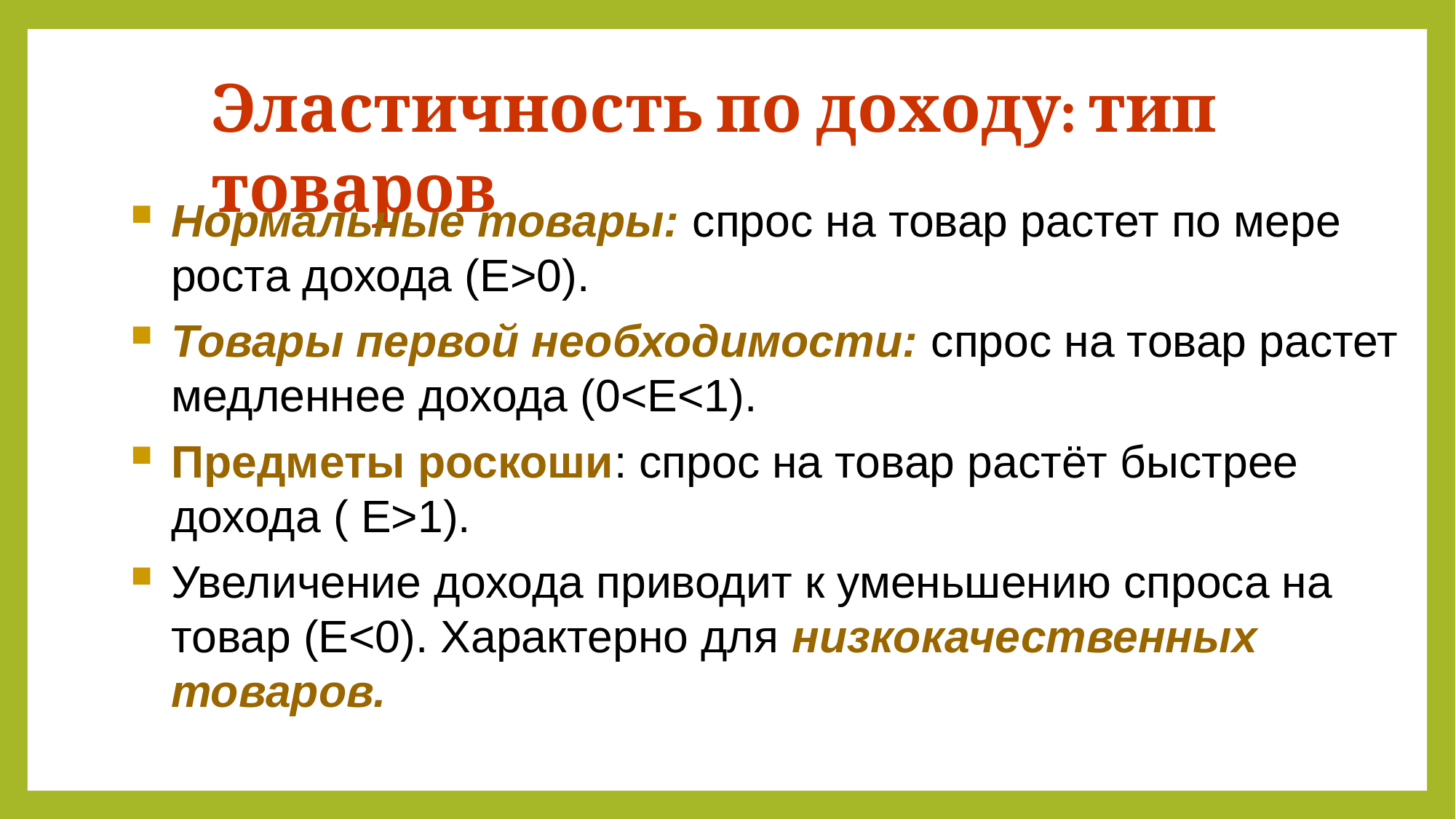

Эластичность по доходу: тип товаров
Нормальные товары: спрос на товар растет по мере роста дохода (E>0).
Товары первой необходимости: спрос на товар растет медленнее дохода (0<E<1).
Предметы роскоши: спрос на товар растёт быстрее дохода ( E>1).
Увеличение дохода приводит к уменьшению спроса на товар (E<0). Характерно для низкокачественных товаров.